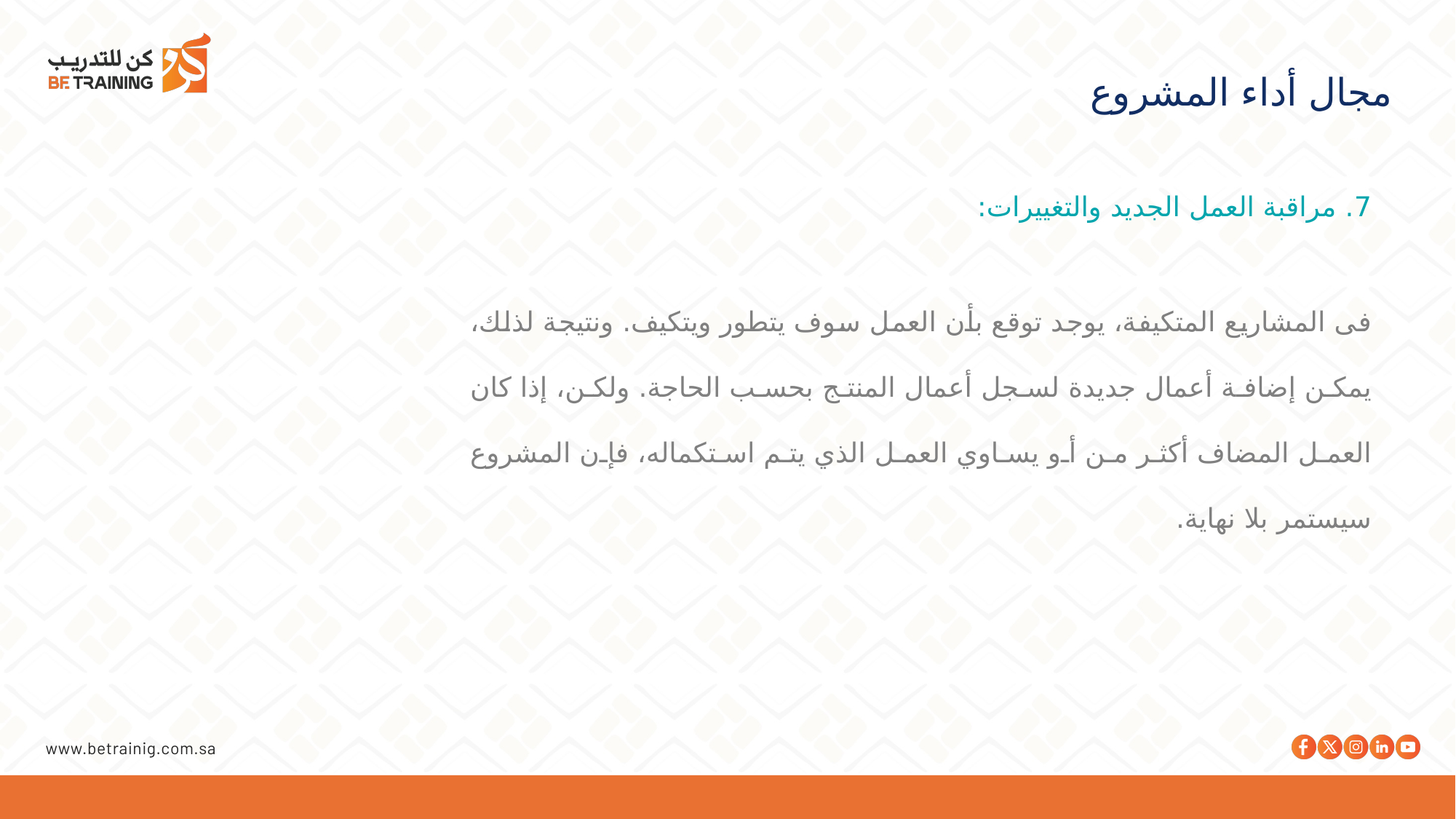

مجال أداء المشروع
7. مراقبة العمل الجديد والتغييرات:

فى المشاريع المتكيفة، يوجد توقع بأن العمل سوف يتطور ويتكيف. ونتيجة لذلك، يمكن إضافة أعمال جديدة لسجل أعمال المنتج بحسب الحاجة. ولكن، إذا كان العمل المضاف أكثر من أو يساوي العمل الذي يتم استكماله، فإن المشروع سيستمر بلا نهاية.